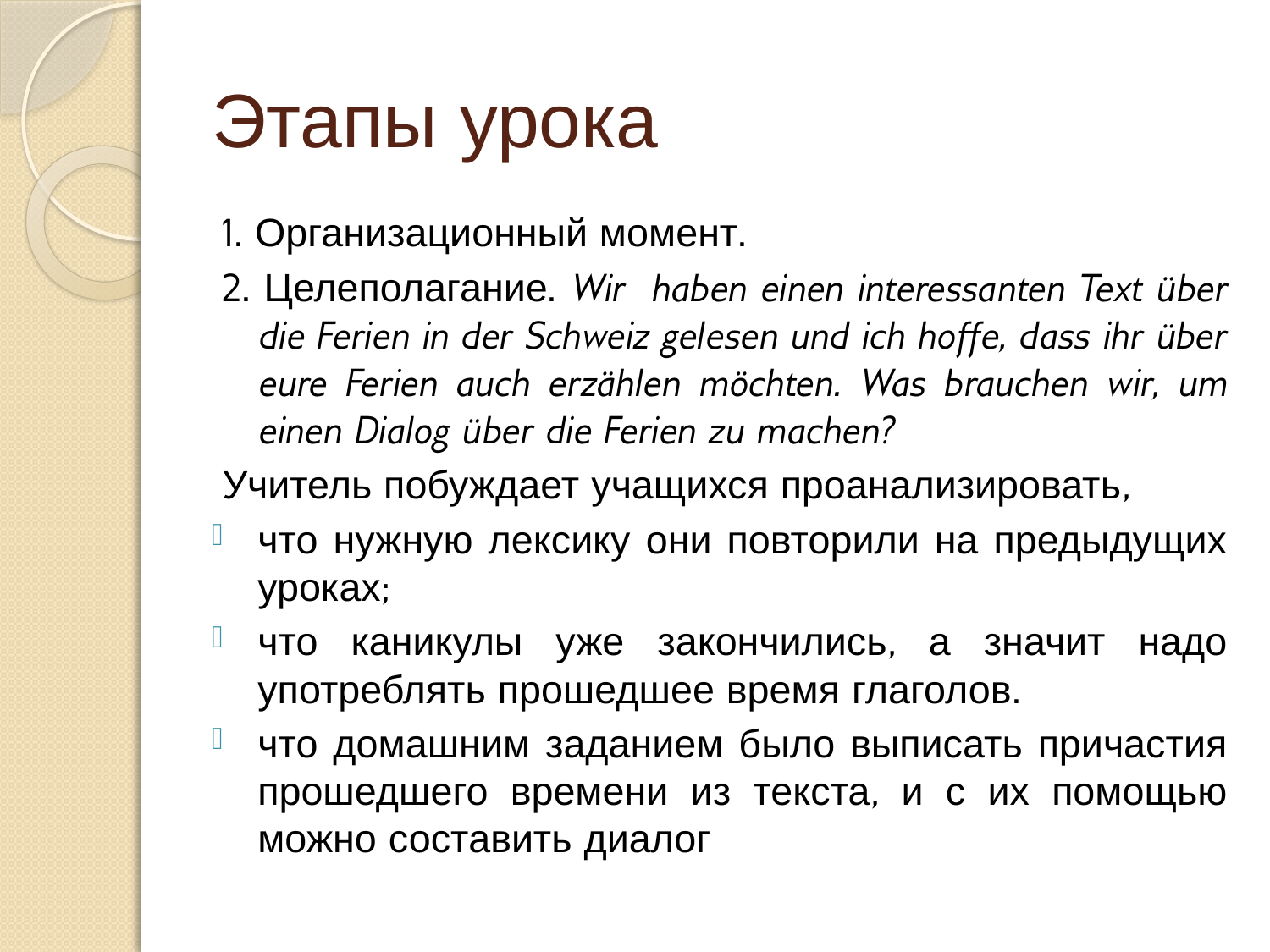

# Этапы урока
1. Организационный момент.
2. Целеполагание. Wir  haben einen interessanten Text über die Ferien in der Schweiz gelesen und ich hoffe, dass ihr über eure Ferien auch erzählen möchten. Was brauchen wir, um einen Dialog über die Ferien zu machen?
Учитель побуждает учащихся проанализировать,
что нужную лексику они повторили на предыдущих уроках;
что каникулы уже закончились, а значит надо употреблять прошедшее время глаголов.
что домашним заданием было выписать причастия прошедшего времени из текста, и с их помощью можно составить диалог